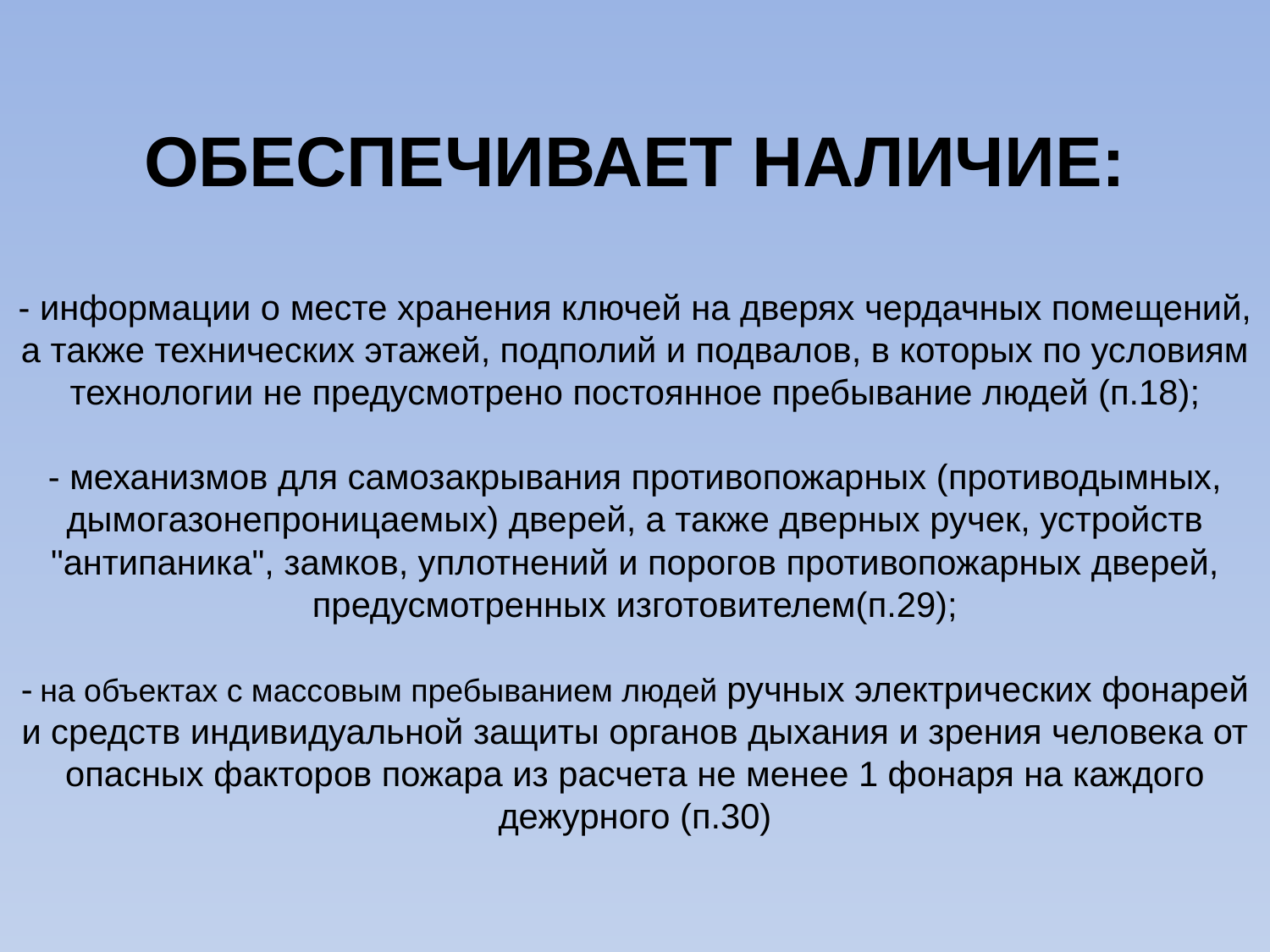

# ОБЕСПЕЧИВАЕТ НАЛИЧИЕ: - информации о месте хранения ключей на дверях чердачных помещений, а также технических этажей, подполий и подвалов, в которых по условиям технологии не предусмотрено постоянное пребывание людей (п.18); - механизмов для самозакрывания противопожарных (противодымных, дымогазонепроницаемых) дверей, а также дверных ручек, устройств "антипаника", замков, уплотнений и порогов противопожарных дверей, предусмотренных изготовителем(п.29); - на объектах с массовым пребыванием людей ручных электрических фонарей и средств индивидуальной защиты органов дыхания и зрения человека от опасных факторов пожара из расчета не менее 1 фонаря на каждого дежурного (п.30)